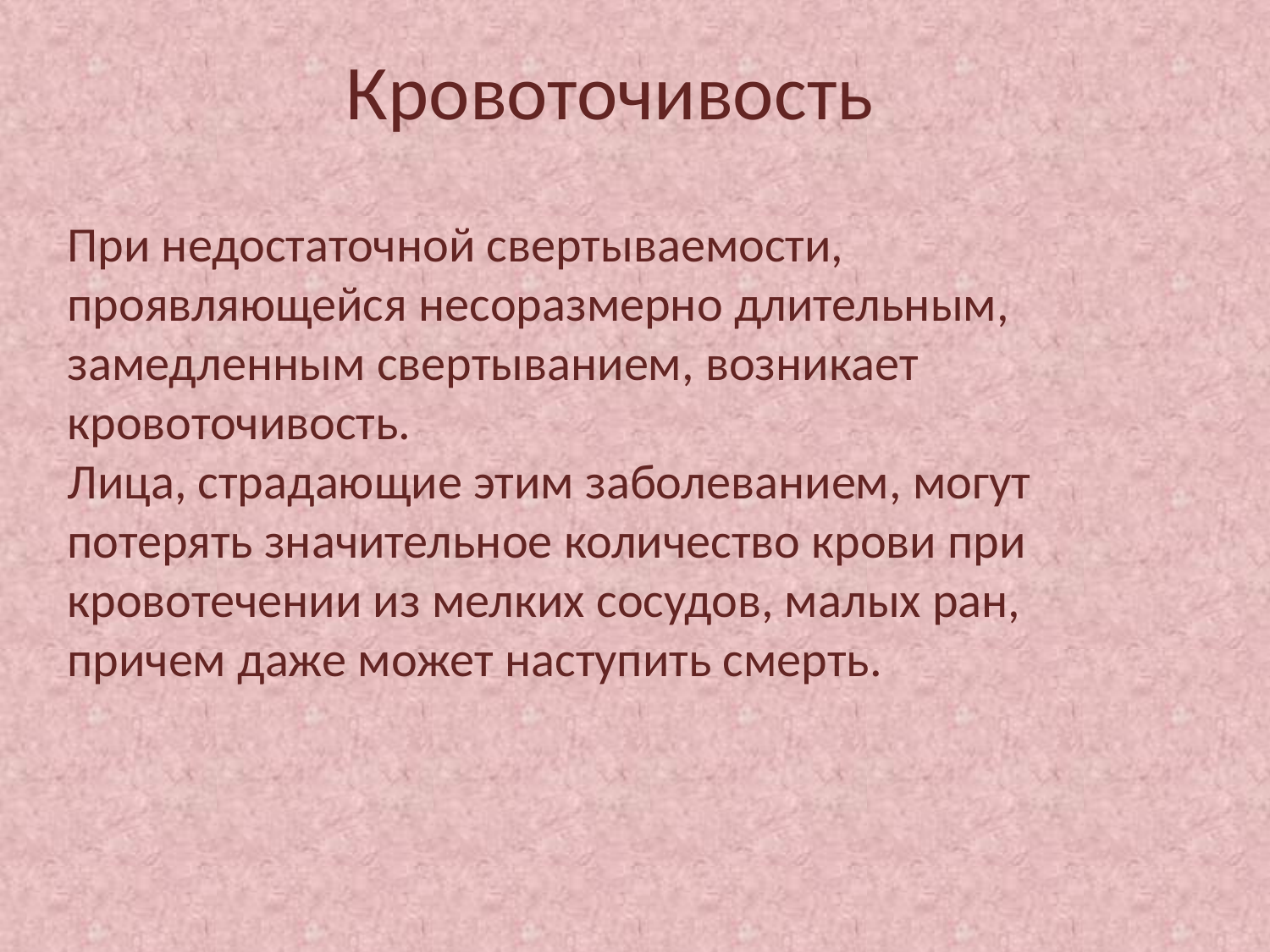

Кровоточивость
При недостаточной свертываемости, проявляющейся несоразмерно длительным, замедленным свертыванием, возникает кровоточивость.
Лица, страдающие этим заболеванием, могут потерять значительное количество крови при кровотечении из мелких сосудов, малых ран, причем даже может наступить смерть.